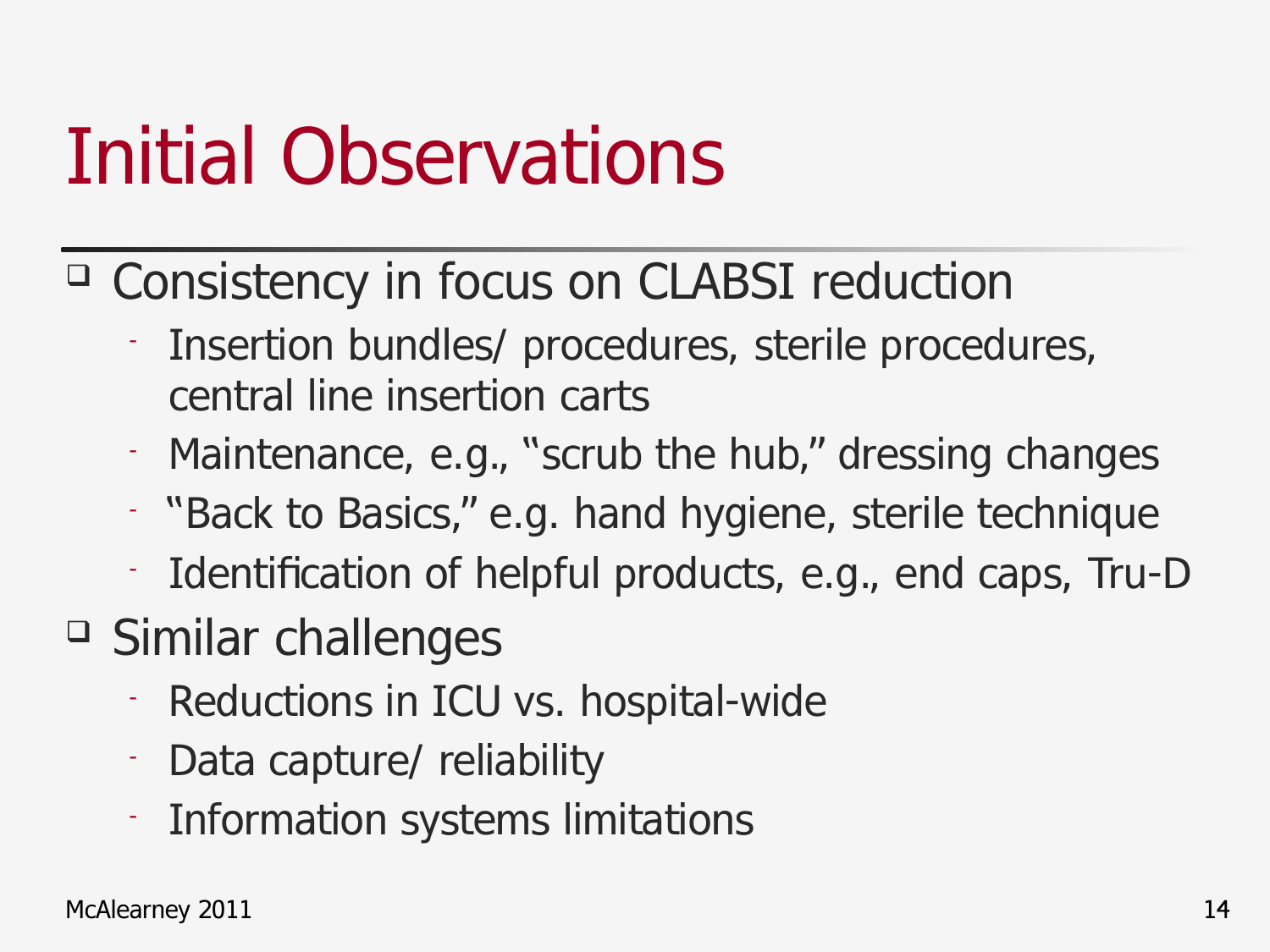

# Initial Observations
Consistency in focus on CLABSI reduction
Insertion bundles/ procedures, sterile procedures, central line insertion carts
Maintenance, e.g., “scrub the hub,” dressing changes
“Back to Basics,” e.g. hand hygiene, sterile technique
Identification of helpful products, e.g., end caps, Tru-D
Similar challenges
Reductions in ICU vs. hospital-wide
Data capture/ reliability
Information systems limitations
McAlearney 2011
14